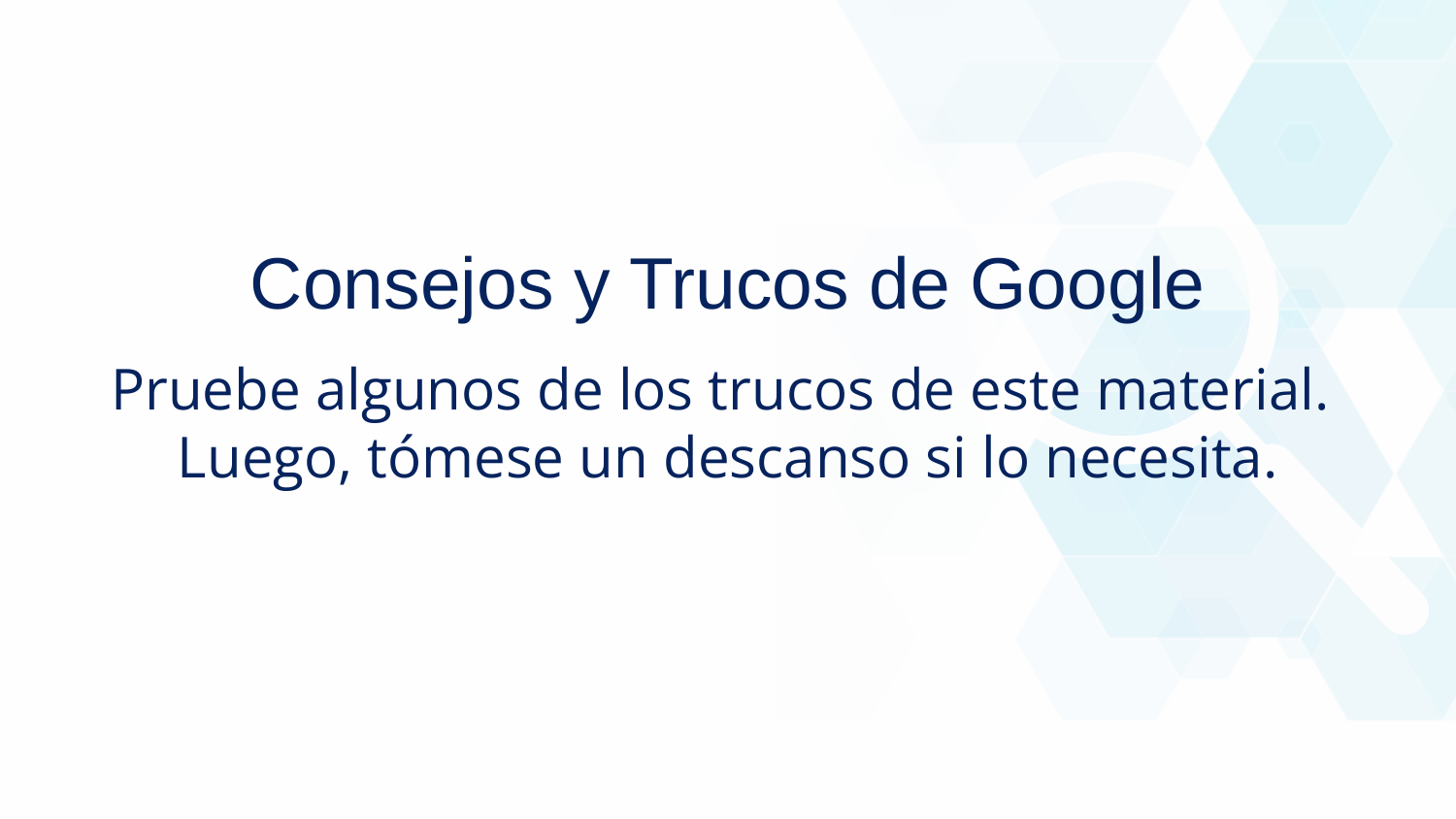

Consejos y Trucos de Google
Pruebe algunos de los trucos de este material.
Luego, tómese un descanso si lo necesita.